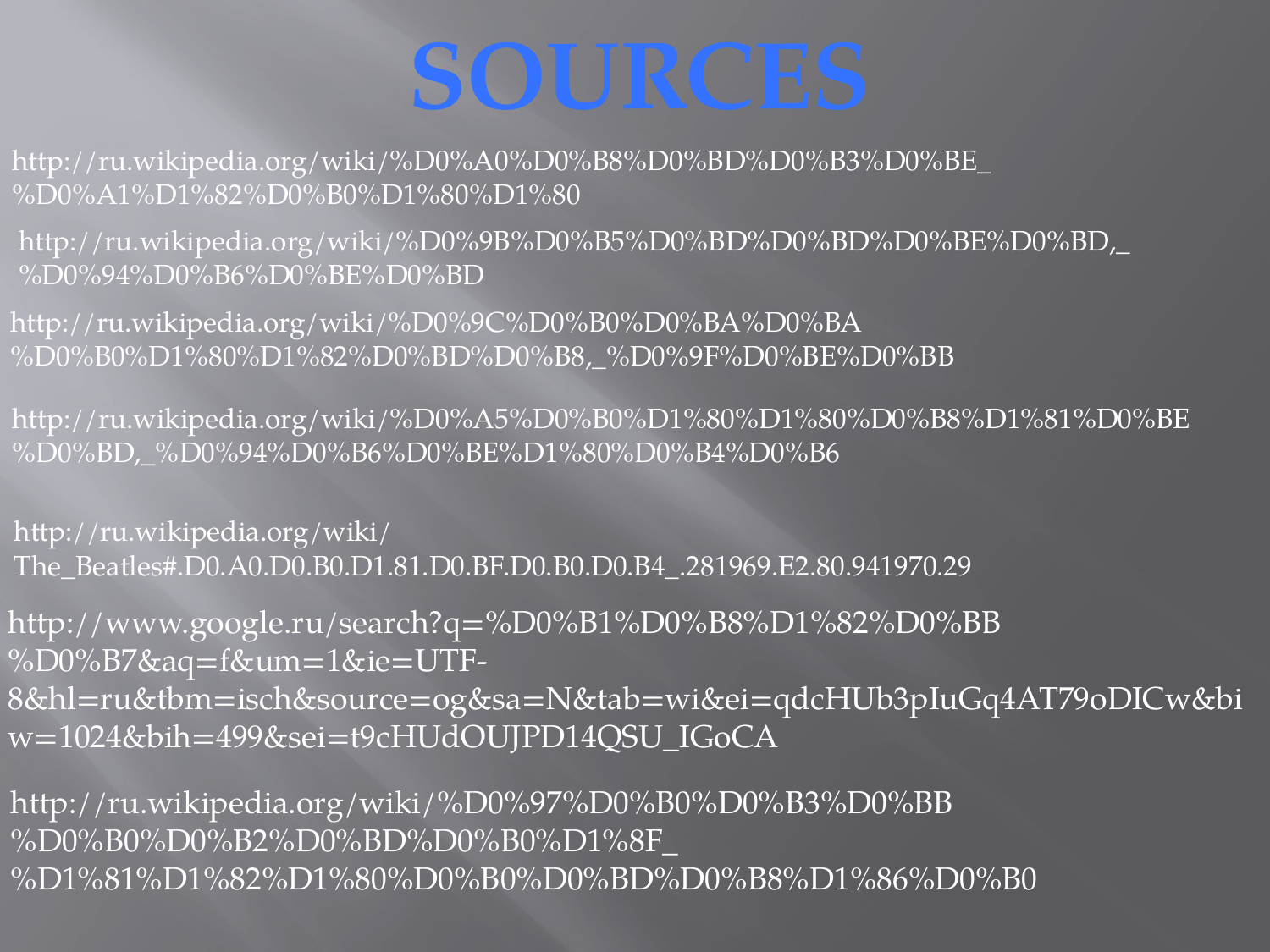

sources
http://ru.wikipedia.org/wiki/%D0%A0%D0%B8%D0%BD%D0%B3%D0%BE_%D0%A1%D1%82%D0%B0%D1%80%D1%80
http://ru.wikipedia.org/wiki/%D0%9B%D0%B5%D0%BD%D0%BD%D0%BE%D0%BD,_%D0%94%D0%B6%D0%BE%D0%BD
http://ru.wikipedia.org/wiki/%D0%9C%D0%B0%D0%BA%D0%BA%D0%B0%D1%80%D1%82%D0%BD%D0%B8,_%D0%9F%D0%BE%D0%BB
http://ru.wikipedia.org/wiki/%D0%A5%D0%B0%D1%80%D1%80%D0%B8%D1%81%D0%BE%D0%BD,_%D0%94%D0%B6%D0%BE%D1%80%D0%B4%D0%B6
http://ru.wikipedia.org/wiki/The_Beatles#.D0.A0.D0.B0.D1.81.D0.BF.D0.B0.D0.B4_.281969.E2.80.941970.29
http://www.google.ru/search?q=%D0%B1%D0%B8%D1%82%D0%BB%D0%B7&aq=f&um=1&ie=UTF-8&hl=ru&tbm=isch&source=og&sa=N&tab=wi&ei=qdcHUb3pIuGq4AT79oDICw&biw=1024&bih=499&sei=t9cHUdOUJPD14QSU_IGoCA
http://ru.wikipedia.org/wiki/%D0%97%D0%B0%D0%B3%D0%BB%D0%B0%D0%B2%D0%BD%D0%B0%D1%8F_%D1%81%D1%82%D1%80%D0%B0%D0%BD%D0%B8%D1%86%D0%B0